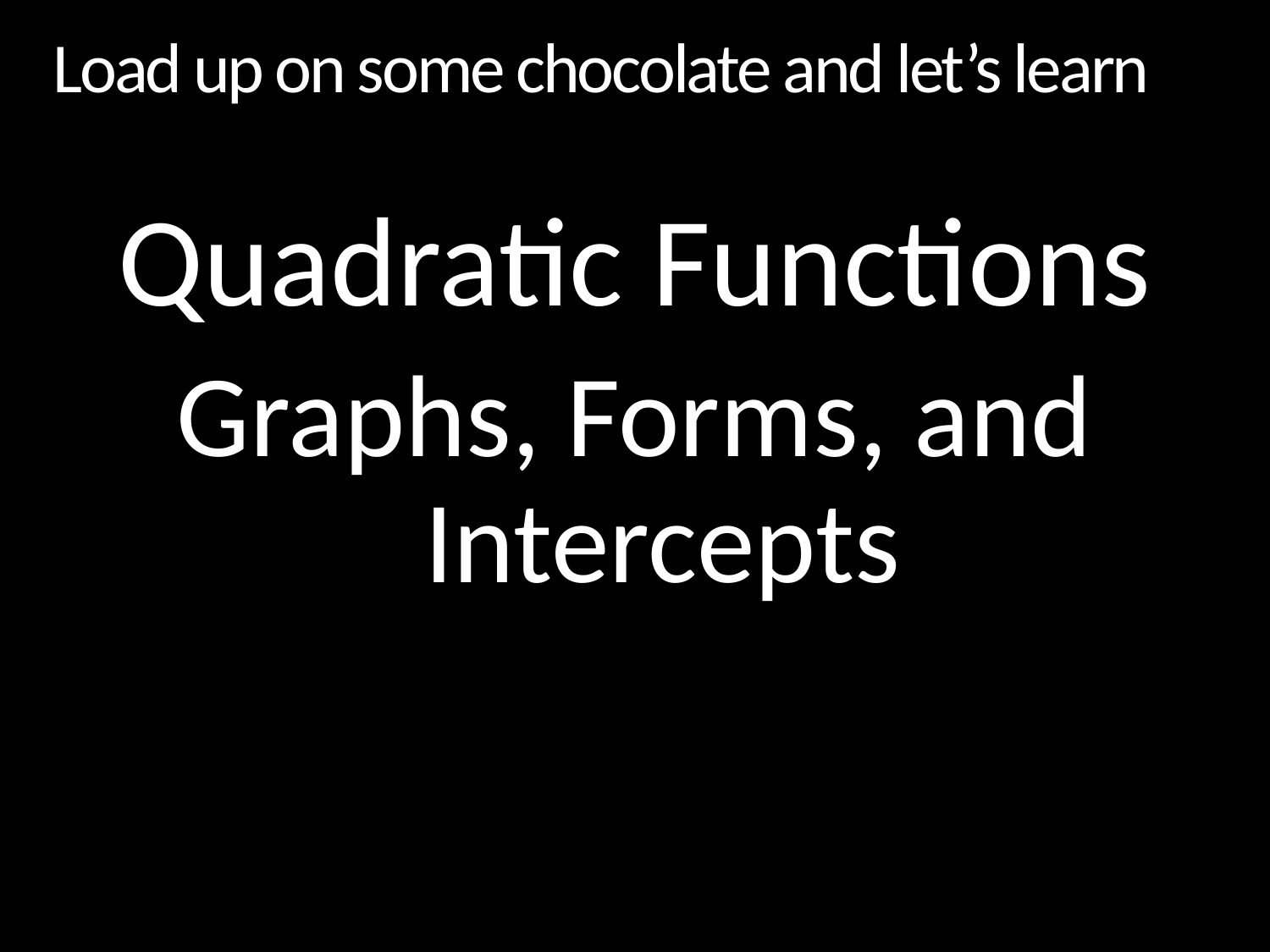

# Load up on some chocolate and let’s learn
Quadratic Functions
Graphs, Forms, and Intercepts